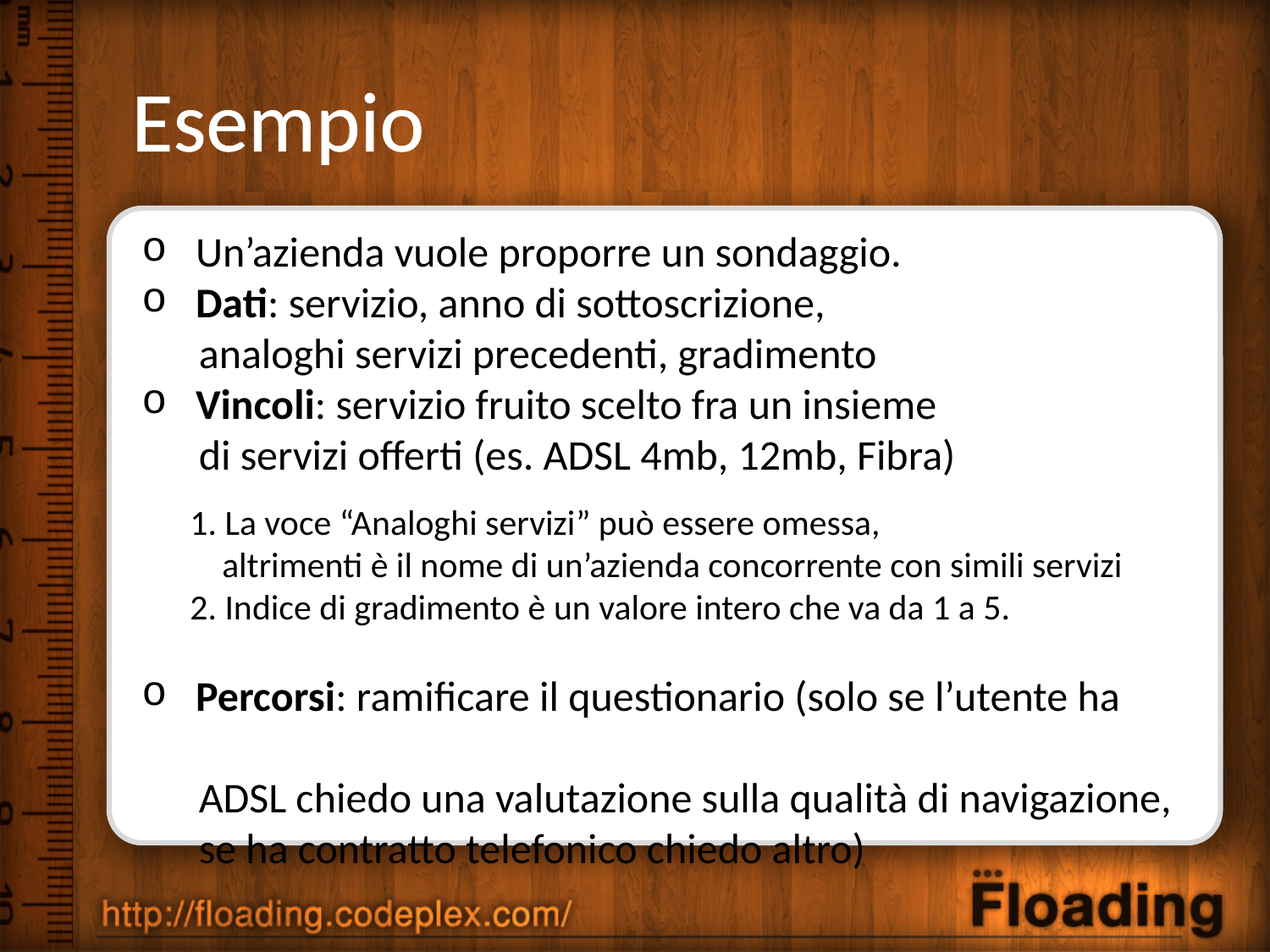

# Esempio

   Un’azienda vuole proporre un sondaggio.
   Dati: servizio, anno di sottoscrizione,
      analoghi servizi precedenti, gradimento
   Vincoli: servizio fruito scelto fra un insieme
      di servizi offerti (es. ADSL 4mb, 12mb, Fibra)

      1. La voce “Analoghi servizi” può essere omessa,
          altrimenti è il nome di un’azienda concorrente con simili servizi
      2. Indice di gradimento è un valore intero che va da 1 a 5.

   Percorsi: ramificare il questionario (solo se l’utente ha
      ADSL chiedo una valutazione sulla qualità di navigazione,
      se ha contratto telefonico chiedo altro)